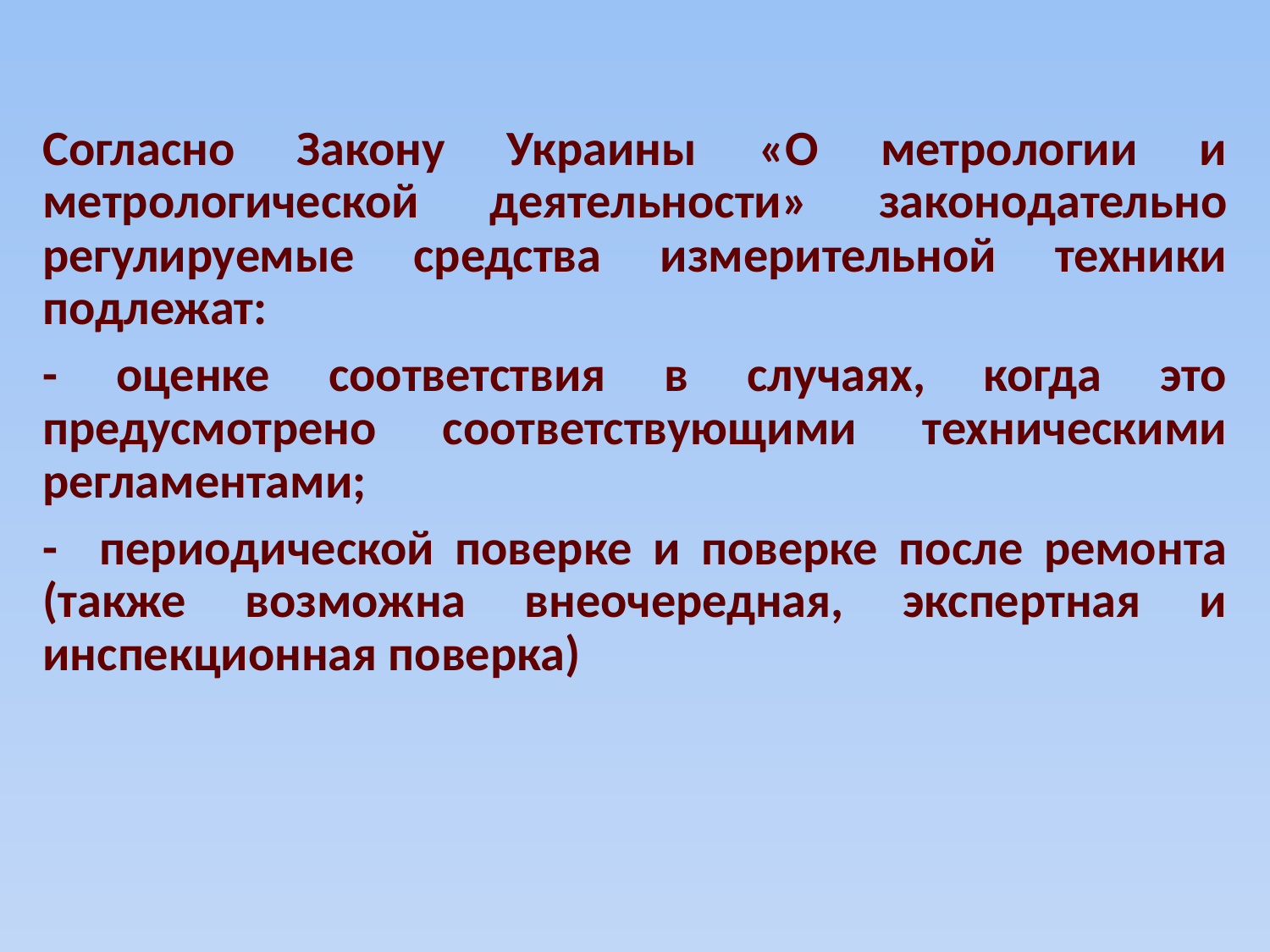

Согласно Закону Украины «О метрологии и метрологической деятельности» законодательно регулируемые средства измерительной техники подлежат:
- оценке соответствия в случаях, когда это предусмотрено соответствующими техническими регламентами;
-  периодической поверке и поверке после ремонта (также возможна внеочередная, экспертная и инспекционная поверка)